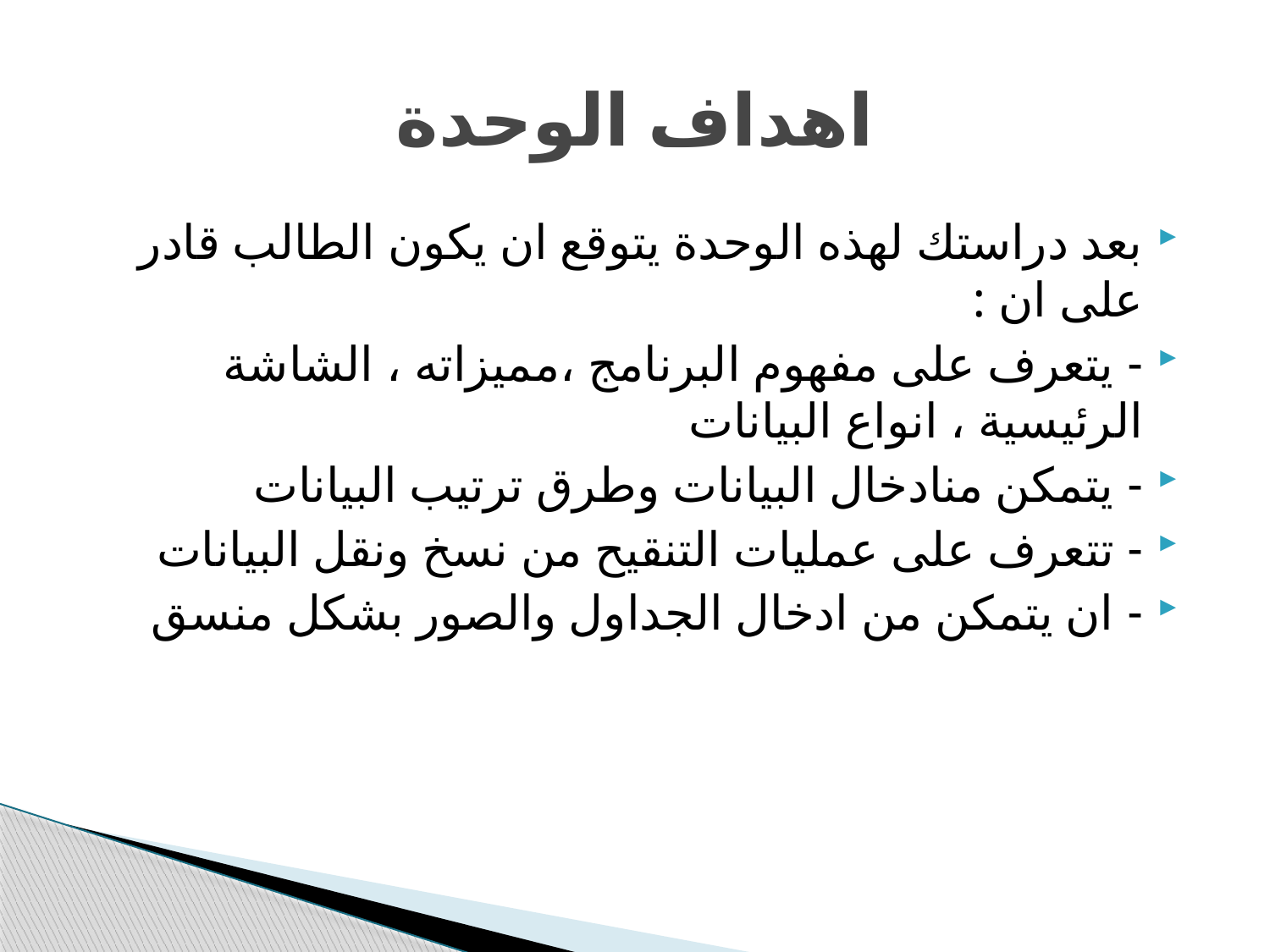

# اهداف الوحدة
بعد دراستك لهذه الوحدة يتوقع ان يكون الطالب قادر على ان :
- يتعرف على مفهوم البرنامج ،مميزاته ، الشاشة الرئيسية ، انواع البيانات
- يتمكن منادخال البيانات وطرق ترتيب البيانات
- تتعرف على عمليات التنقيح من نسخ ونقل البيانات
- ان يتمكن من ادخال الجداول والصور بشكل منسق